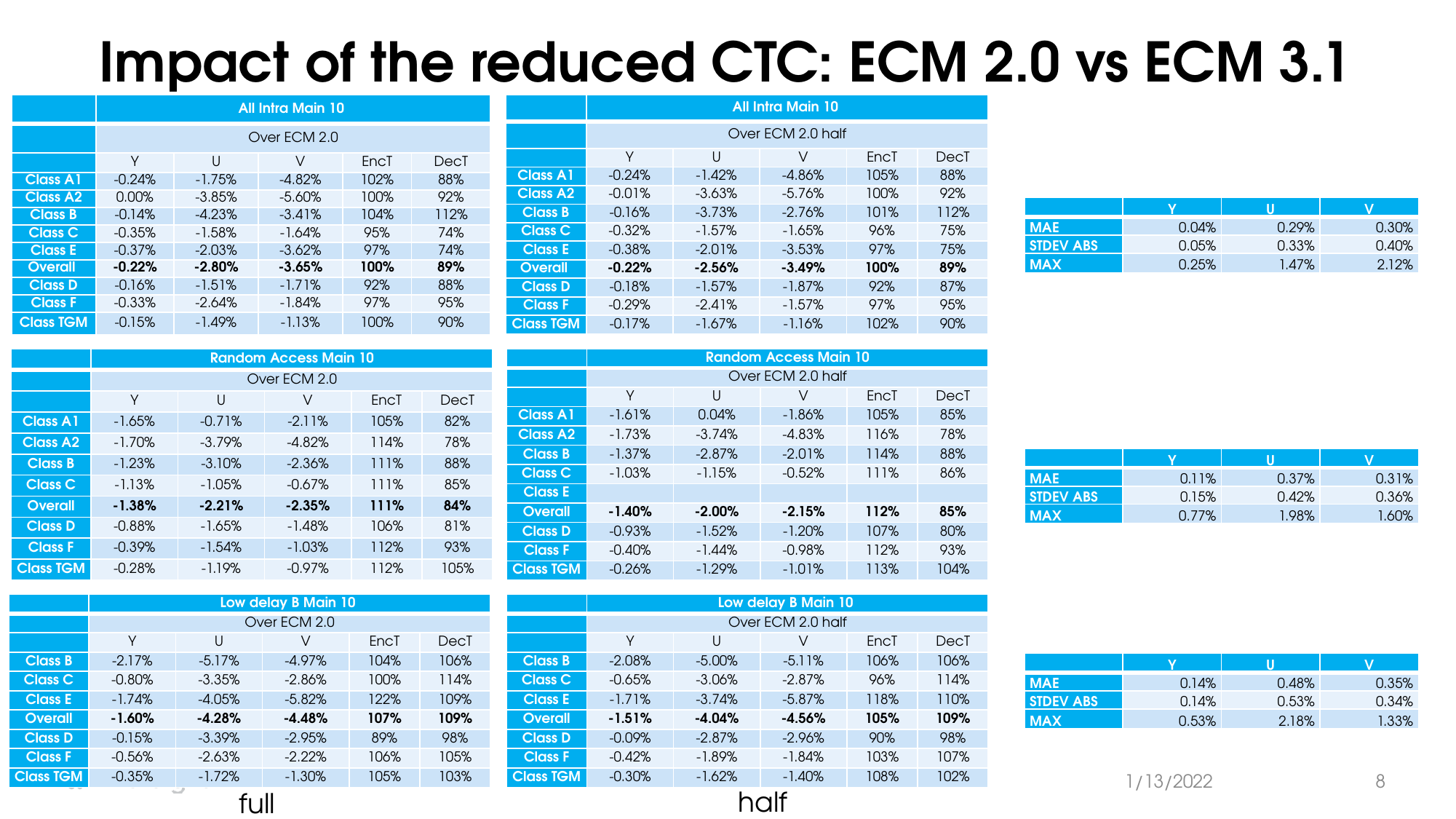

# Impact of the reduced CTC: ECM 2.0 vs ECM 3.1
|  | All Intra Main 10 |  |  |  |  |
| --- | --- | --- | --- | --- | --- |
|  | Over ECM 2.0 half |  |  |  |  |
|  | Y | U | V | EncT | DecT |
| Class A1 | -0.24% | -1.42% | -4.86% | 105% | 88% |
| Class A2 | -0.01% | -3.63% | -5.76% | 100% | 92% |
| Class B | -0.16% | -3.73% | -2.76% | 101% | 112% |
| Class C | -0.32% | -1.57% | -1.65% | 96% | 75% |
| Class E | -0.38% | -2.01% | -3.53% | 97% | 75% |
| Overall | -0.22% | -2.56% | -3.49% | 100% | 89% |
| Class D | -0.18% | -1.57% | -1.87% | 92% | 87% |
| Class F | -0.29% | -2.41% | -1.57% | 97% | 95% |
| Class TGM | -0.17% | -1.67% | -1.16% | 102% | 90% |
|  | All Intra Main 10 |  |  |  |  |
| --- | --- | --- | --- | --- | --- |
|  | Over ECM 2.0 |  |  |  |  |
|  | Y | U | V | EncT | DecT |
| Class A1 | -0.24% | -1.75% | -4.82% | 102% | 88% |
| Class A2 | 0.00% | -3.85% | -5.60% | 100% | 92% |
| Class B | -0.14% | -4.23% | -3.41% | 104% | 112% |
| Class C | -0.35% | -1.58% | -1.64% | 95% | 74% |
| Class E | -0.37% | -2.03% | -3.62% | 97% | 74% |
| Overall | -0.22% | -2.80% | -3.65% | 100% | 89% |
| Class D | -0.16% | -1.51% | -1.71% | 92% | 88% |
| Class F | -0.33% | -2.64% | -1.84% | 97% | 95% |
| Class TGM | -0.15% | -1.49% | -1.13% | 100% | 90% |
|  | Y | U | V |
| --- | --- | --- | --- |
| MAE | 0.04% | 0.29% | 0.30% |
| STDEV ABS | 0.05% | 0.33% | 0.40% |
| MAX | 0.25% | 1.47% | 2.12% |
|  | Random Access Main 10 |  |  |  |  |
| --- | --- | --- | --- | --- | --- |
|  | Over ECM 2.0 |  |  |  |  |
|  | Y | U | V | EncT | DecT |
| Class A1 | -1.65% | -0.71% | -2.11% | 105% | 82% |
| Class A2 | -1.70% | -3.79% | -4.82% | 114% | 78% |
| Class B | -1.23% | -3.10% | -2.36% | 111% | 88% |
| Class C | -1.13% | -1.05% | -0.67% | 111% | 85% |
| Overall | -1.38% | -2.21% | -2.35% | 111% | 84% |
| Class D | -0.88% | -1.65% | -1.48% | 106% | 81% |
| Class F | -0.39% | -1.54% | -1.03% | 112% | 93% |
| Class TGM | -0.28% | -1.19% | -0.97% | 112% | 105% |
|  | Random Access Main 10 |  |  |  |  |
| --- | --- | --- | --- | --- | --- |
|  | Over ECM 2.0 half |  |  |  |  |
|  | Y | U | V | EncT | DecT |
| Class A1 | -1.61% | 0.04% | -1.86% | 105% | 85% |
| Class A2 | -1.73% | -3.74% | -4.83% | 116% | 78% |
| Class B | -1.37% | -2.87% | -2.01% | 114% | 88% |
| Class C | -1.03% | -1.15% | -0.52% | 111% | 86% |
| Class E |  |  |  |  |  |
| Overall | -1.40% | -2.00% | -2.15% | 112% | 85% |
| Class D | -0.93% | -1.52% | -1.20% | 107% | 80% |
| Class F | -0.40% | -1.44% | -0.98% | 112% | 93% |
| Class TGM | -0.26% | -1.29% | -1.01% | 113% | 104% |
|  | Y | U | V |
| --- | --- | --- | --- |
| MAE | 0.11% | 0.37% | 0.31% |
| STDEV ABS | 0.15% | 0.42% | 0.36% |
| MAX | 0.77% | 1.98% | 1.60% |
|  | Low delay B Main 10 |  |  |  |  |
| --- | --- | --- | --- | --- | --- |
|  | Over ECM 2.0 |  |  |  |  |
|  | Y | U | V | EncT | DecT |
| Class B | -2.17% | -5.17% | -4.97% | 104% | 106% |
| Class C | -0.80% | -3.35% | -2.86% | 100% | 114% |
| Class E | -1.74% | -4.05% | -5.82% | 122% | 109% |
| Overall | -1.60% | -4.28% | -4.48% | 107% | 109% |
| Class D | -0.15% | -3.39% | -2.95% | 89% | 98% |
| Class F | -0.56% | -2.63% | -2.22% | 106% | 105% |
| Class TGM | -0.35% | -1.72% | -1.30% | 105% | 103% |
|  | Low delay B Main 10 |  |  |  |  |
| --- | --- | --- | --- | --- | --- |
|  | Over ECM 2.0 half |  |  |  |  |
|  | Y | U | V | EncT | DecT |
| Class B | -2.08% | -5.00% | -5.11% | 106% | 106% |
| Class C | -0.65% | -3.06% | -2.87% | 96% | 114% |
| Class E | -1.71% | -3.74% | -5.87% | 118% | 110% |
| Overall | -1.51% | -4.04% | -4.56% | 105% | 109% |
| Class D | -0.09% | -2.87% | -2.96% | 90% | 98% |
| Class F | -0.42% | -1.89% | -1.84% | 103% | 107% |
| Class TGM | -0.30% | -1.62% | -1.40% | 108% | 102% |
|  | Y | U | V |
| --- | --- | --- | --- |
| MAE | 0.14% | 0.48% | 0.35% |
| STDEV ABS | 0.14% | 0.53% | 0.34% |
| MAX | 0.53% | 2.18% | 1.33% |
1/13/2022
8
half
full